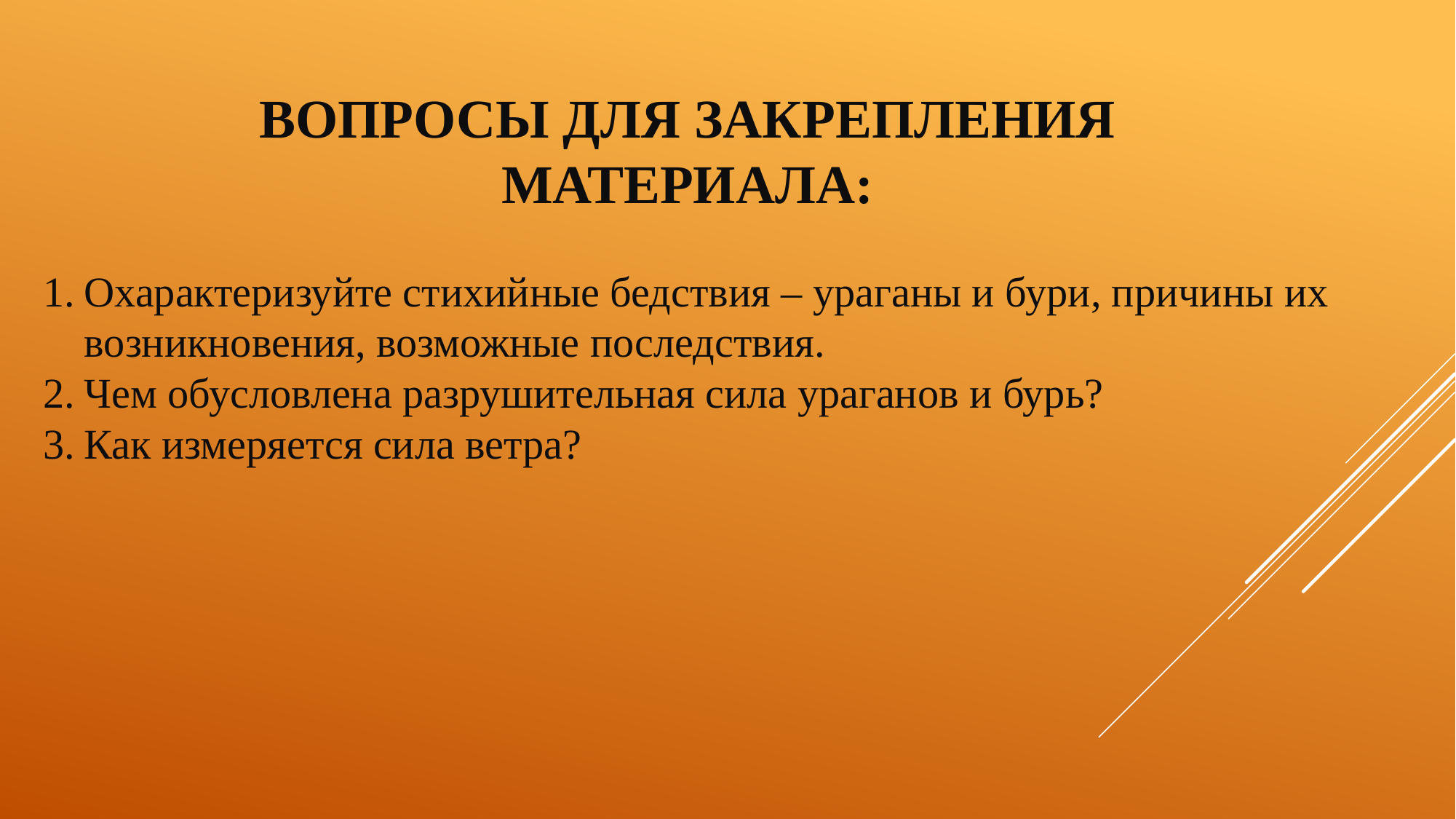

# Вопросы для закрепления материала:
Охарактеризуйте стихийные бедствия – ураганы и бури, причины их возникновения, возможные последствия.
Чем обусловлена разрушительная сила ураганов и бурь?
Как измеряется сила ветра?